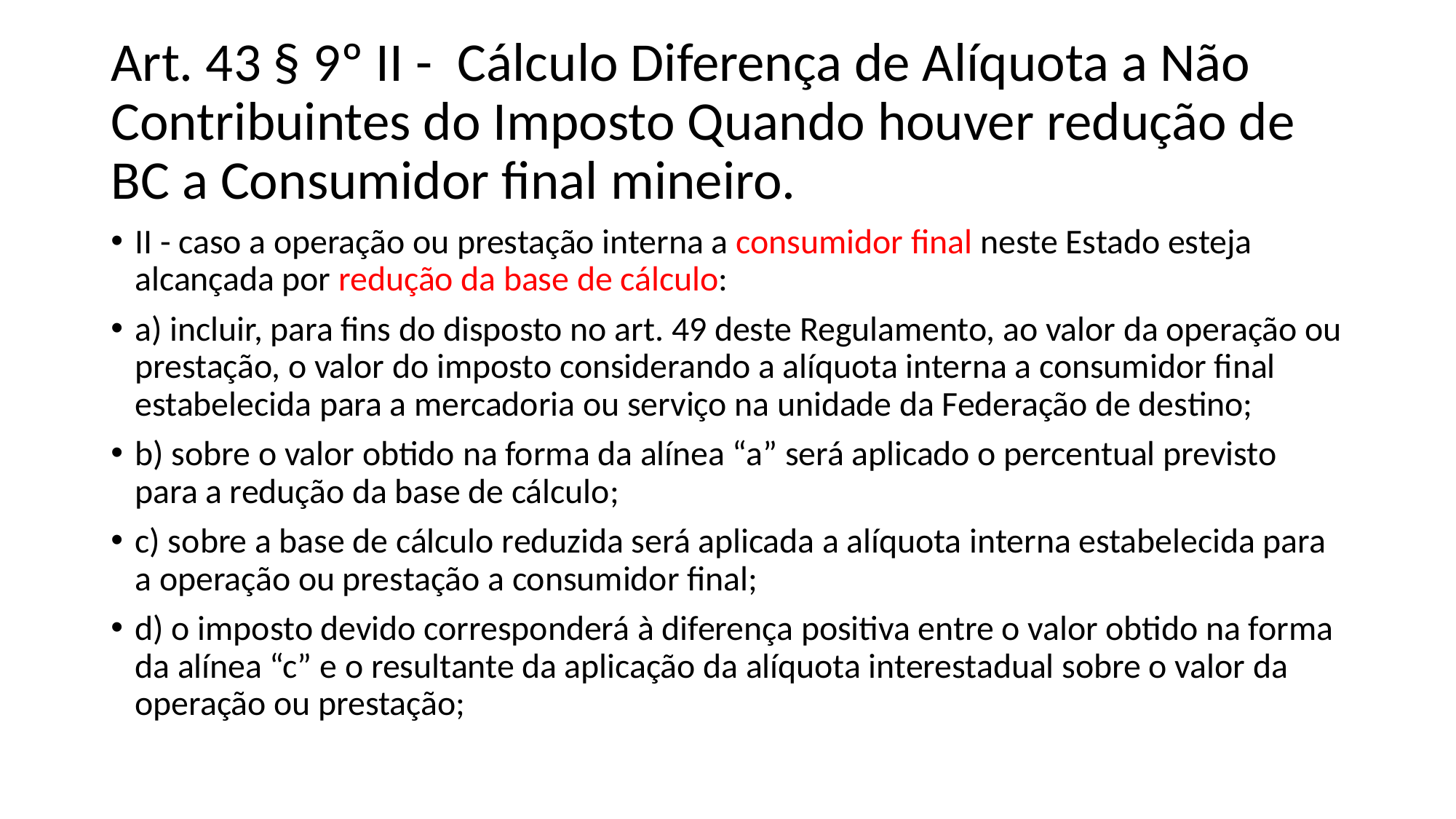

# Art. 43 § 9º II -  Cálculo Diferença de Alíquota a Não Contribuintes do Imposto Quando houver redução de BC a Consumidor final mineiro.
II - caso a operação ou prestação interna a consumidor final neste Estado esteja alcançada por redução da base de cálculo:
a) incluir, para fins do disposto no art. 49 deste Regulamento, ao valor da operação ou prestação, o valor do imposto considerando a alíquota interna a consumidor final estabelecida para a mercadoria ou serviço na unidade da Federação de destino;
b) sobre o valor obtido na forma da alínea “a” será aplicado o percentual previsto para a redução da base de cálculo;
c) sobre a base de cálculo reduzida será aplicada a alíquota interna estabelecida para a operação ou prestação a consumidor final;
d) o imposto devido corresponderá à diferença positiva entre o valor obtido na forma da alínea “c” e o resultante da aplicação da alíquota interestadual sobre o valor da operação ou prestação;